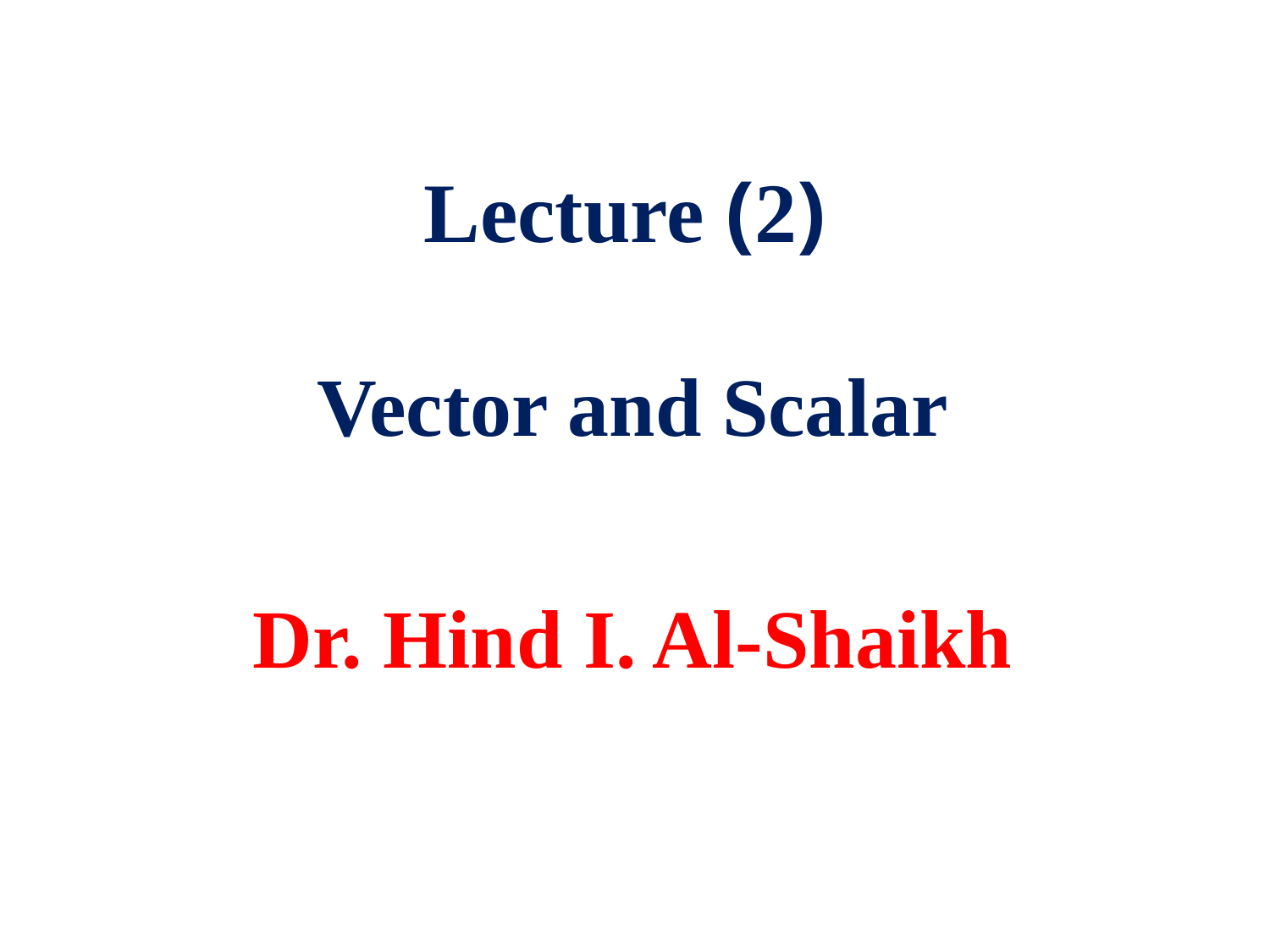

# Lecture ﴾2﴿
Vector and Scalar

Dr. Hind I. Al-Shaikh